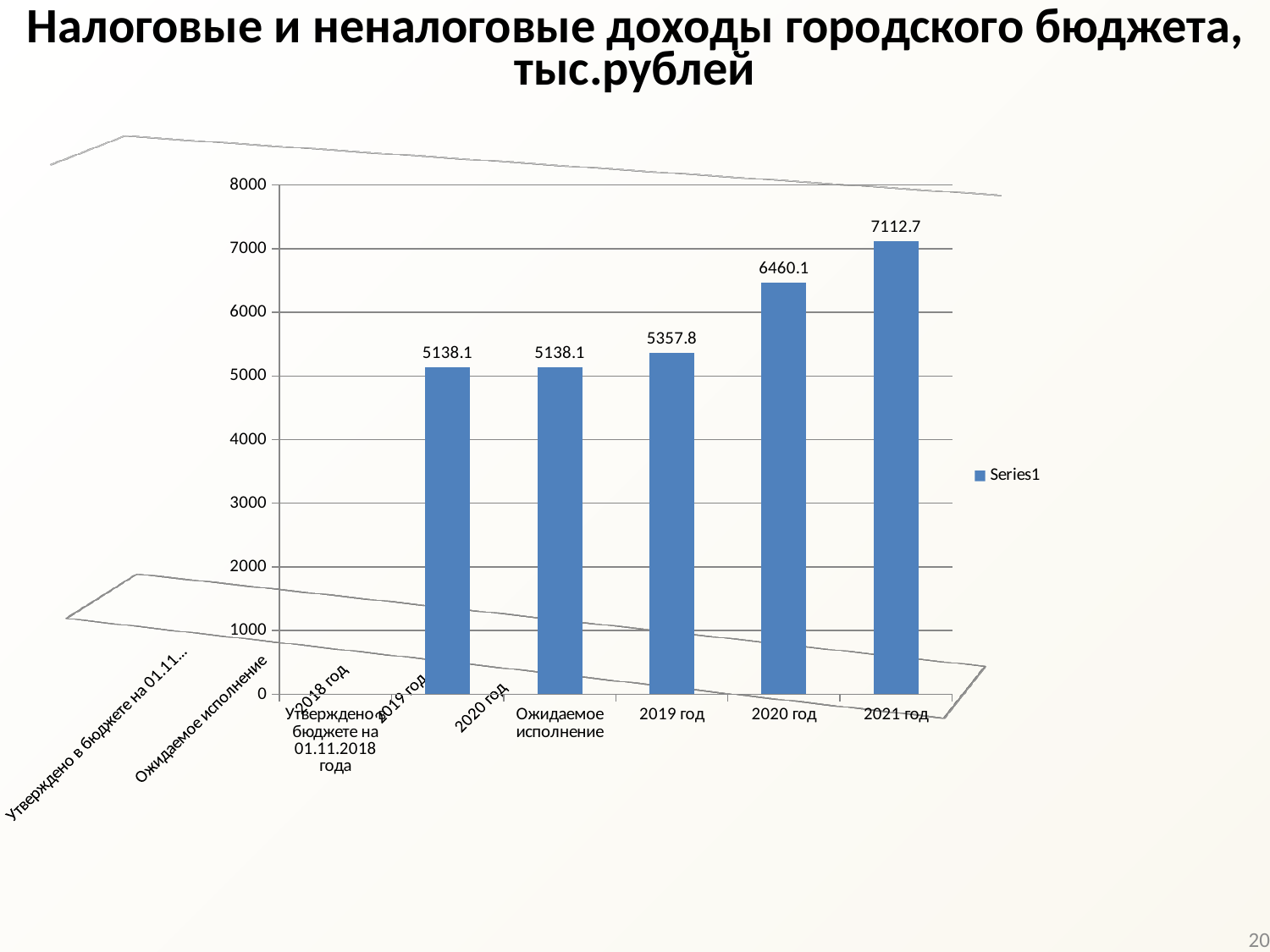

Налоговые и неналоговые доходы городского бюджета, тыс.рублей

[unsupported chart]

### Chart

| Category |  |
|---|---|
| Утверждено в бюджете на 01.11.2018 года | None |
|  | 5138.1 |
| Ожидаемое исполнение | 5138.1 |
| 2019 год | 5357.8 |
| 2020 год | 6460.1 |
| 2021 год | 7112.7 |
20